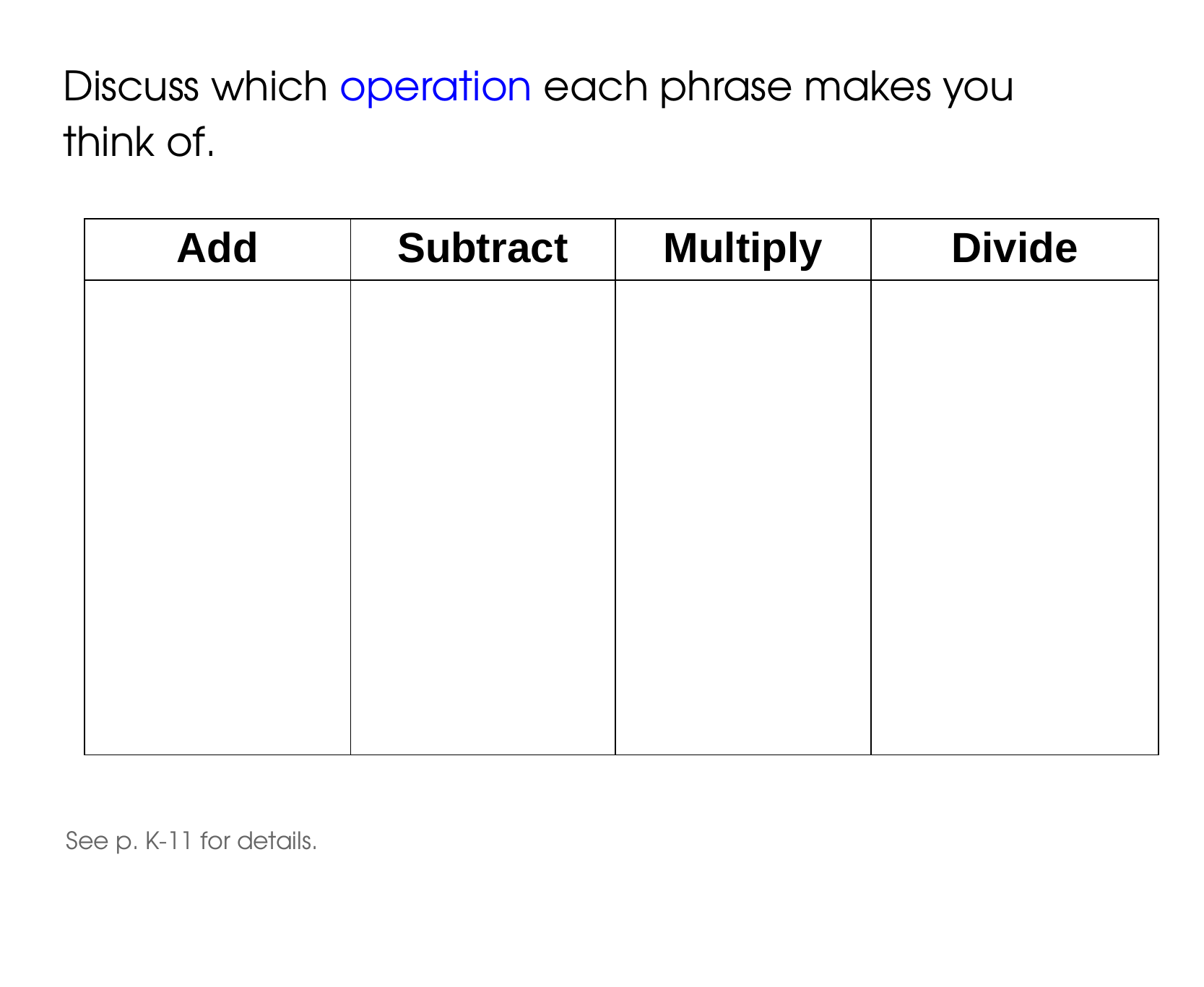

Discuss which operation each phrase makes you    think of.
| Add | Subtract | Multiply | Divide |
| --- | --- | --- | --- |
|  |  |  |  |
See p. K-11 for details.